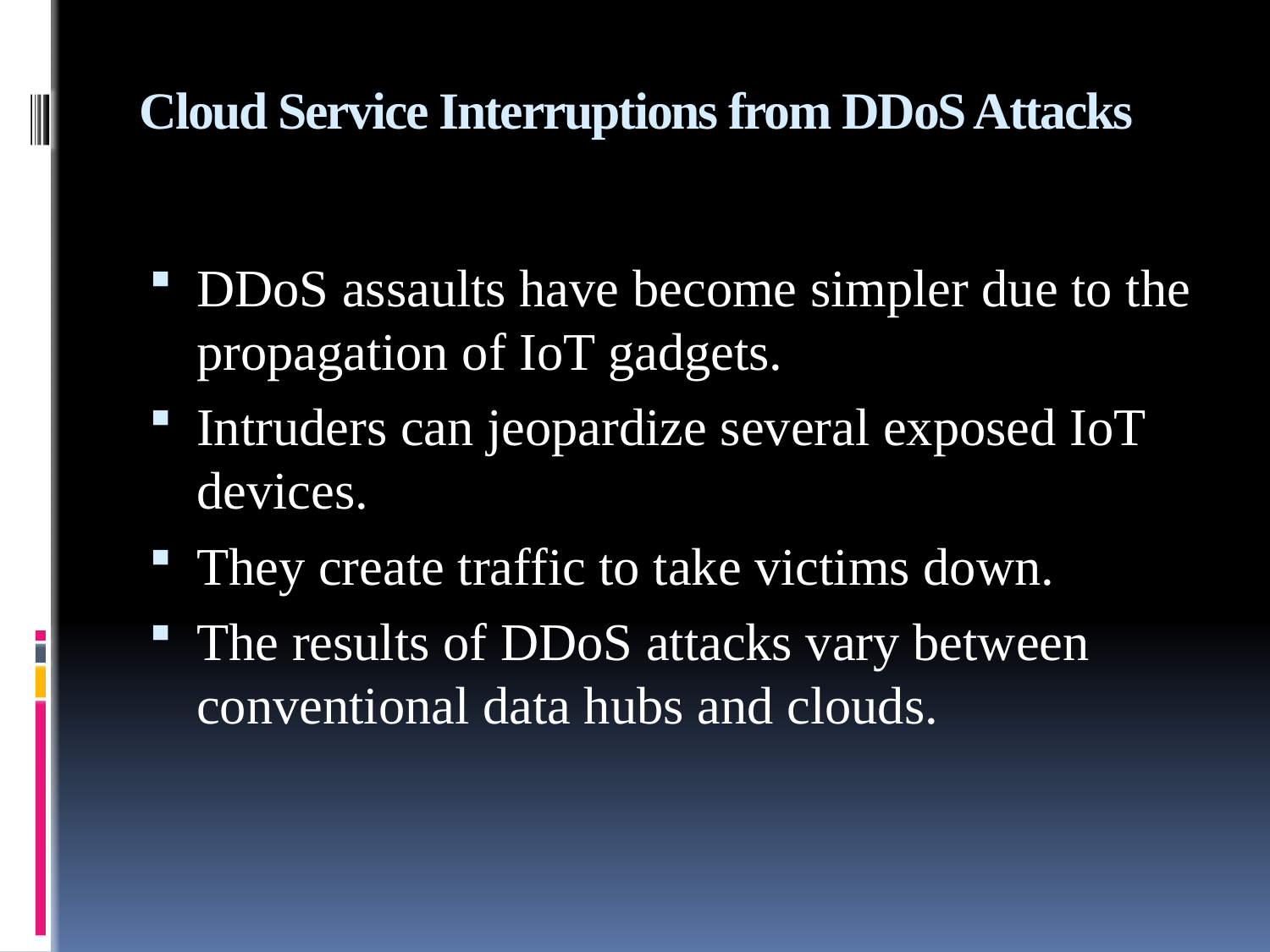

# Cloud Service Interruptions from DDoS Attacks
DDoS assaults have become simpler due to the propagation of IoT gadgets.
Intruders can jeopardize several exposed IoT devices.
They create traffic to take victims down.
The results of DDoS attacks vary between conventional data hubs and clouds.